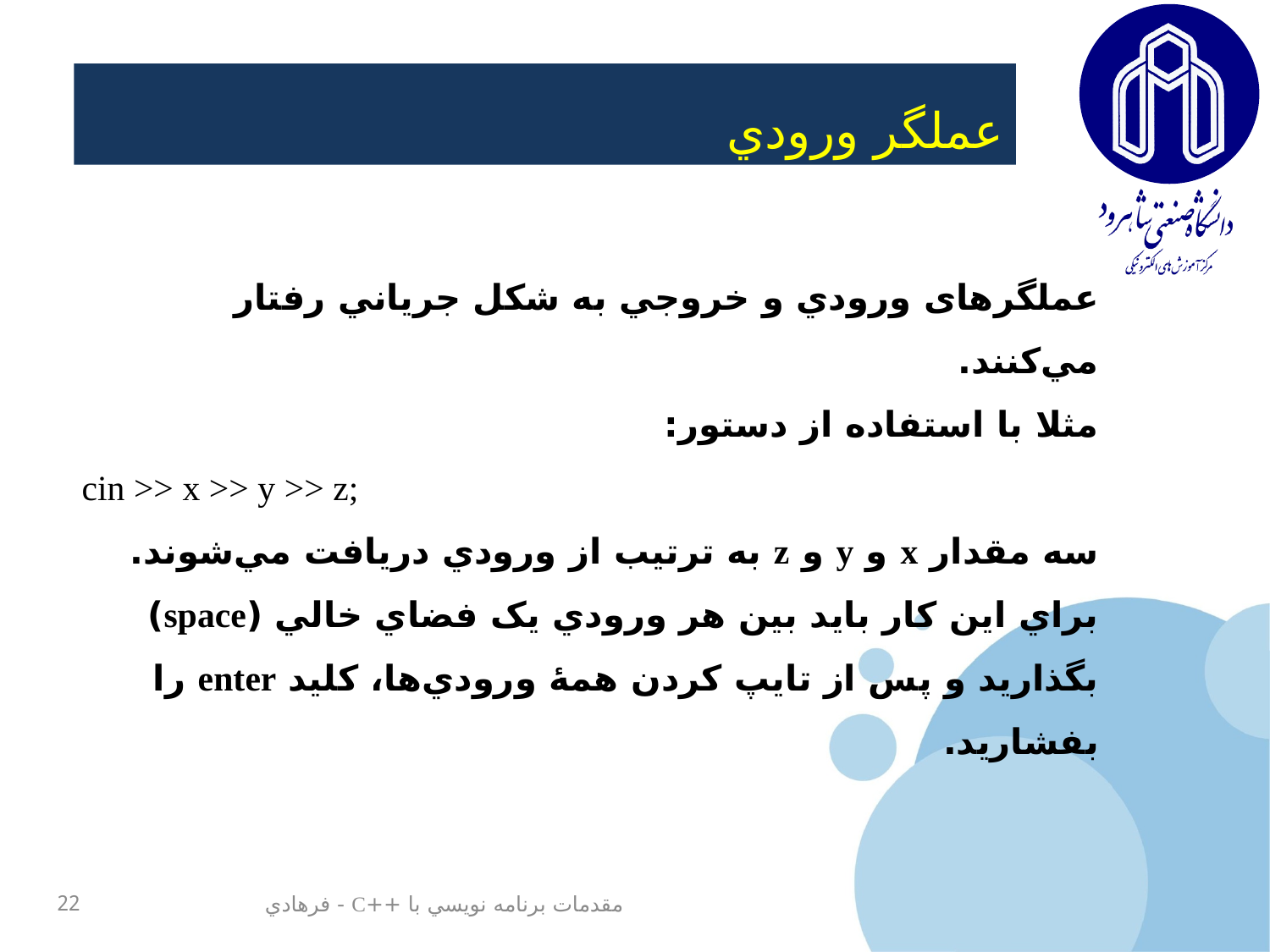

عملگر ورودي
عملگرهای ورودي و خروجي به شکل جرياني رفتار مي‌کنند.
مثلا با استفاده از دستور:
cin >> x >> y >> z;
سه مقدار x و y و z به ترتيب از ورودي دريافت مي‌شوند. براي اين کار بايد بين هر ورودي يک فضاي خالي (space) بگذاريد و پس از تايپ کردن همۀ ورودي‌ها، کليد enter را بفشاريد.
22
مقدمات برنامه نويسي با ++C - فرهادي